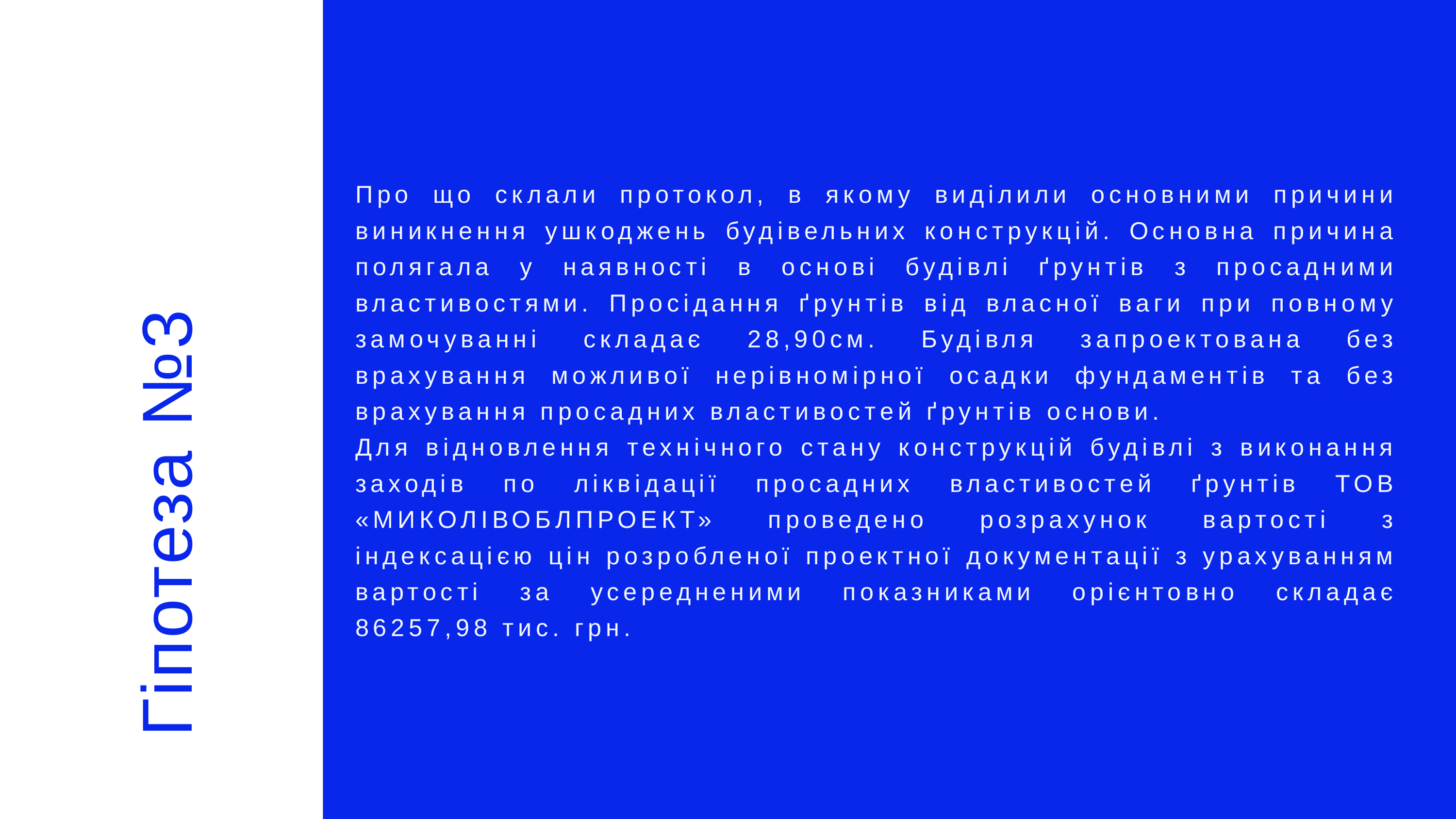

Про що склали протокол, в якому виділили основними причини виникнення ушкоджень будівельних конструкцій. Основна причина полягала у наявності в основі будівлі ґрунтів з просадними властивостями. Просідання ґрунтів від власної ваги при повному замочуванні складає 28,90см. Будівля запроектована без врахування можливої нерівномірної осадки фундаментів та без врахування просадних властивостей ґрунтів основи.
Для відновлення технічного стану конструкцій будівлі з виконання заходів по ліквідації просадних властивостей ґрунтів ТОВ «МИКОЛІВОБЛПРОЕКТ» проведено розрахунок вартості з індексацією цін розробленої проектної документації з урахуванням вартості за усередненими показниками орієнтовно складає 86257,98 тис. грн.
Гіпотеза №3